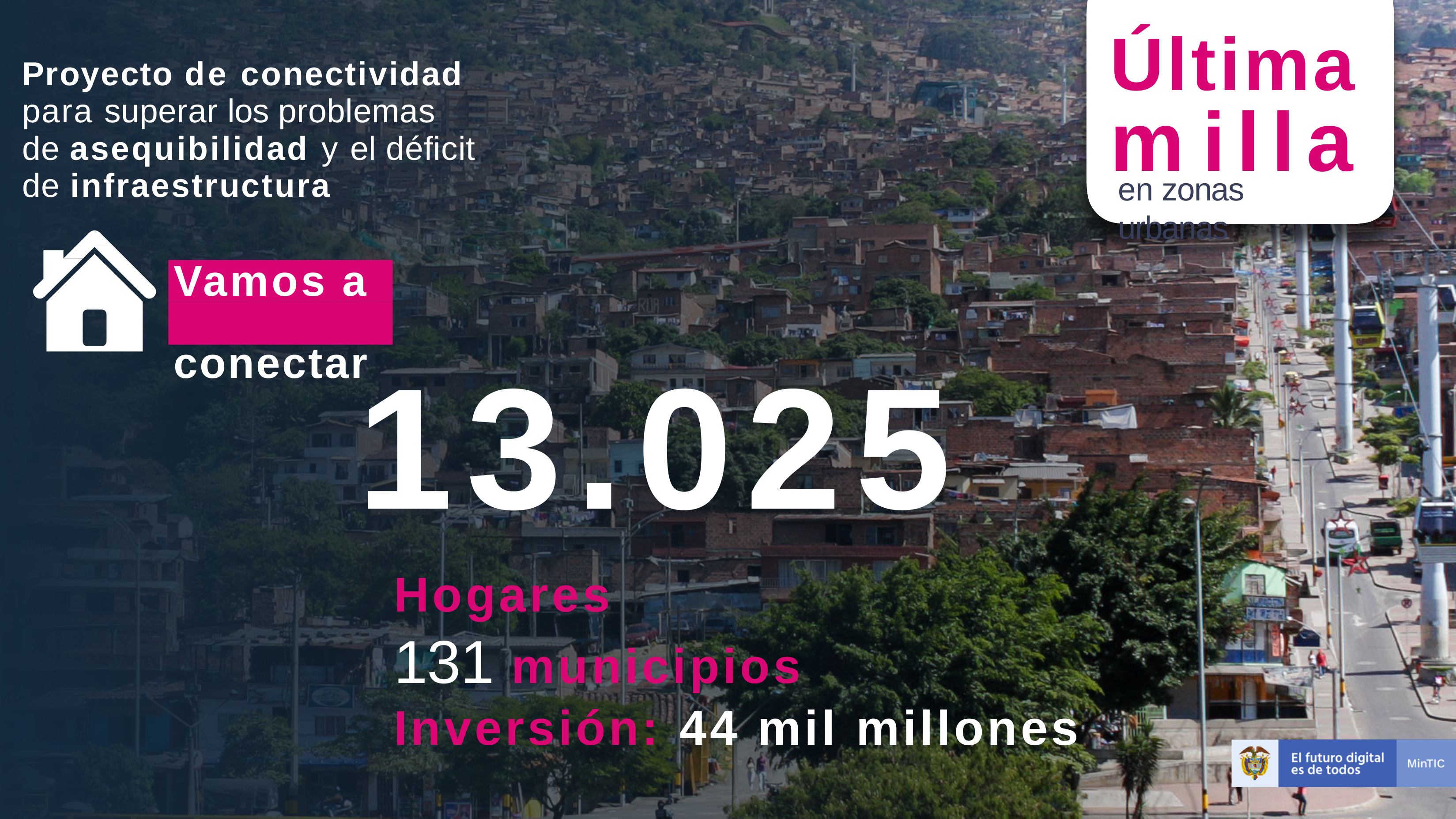

Última
Proyecto de conectividad  para superar los problemas  de asequibilidad y el déficit  de infraestructura
milla
en zonas urbanas

Vamos a  conectar

13.025
Hogares
131 municipios
Inversión: 44 mil millones